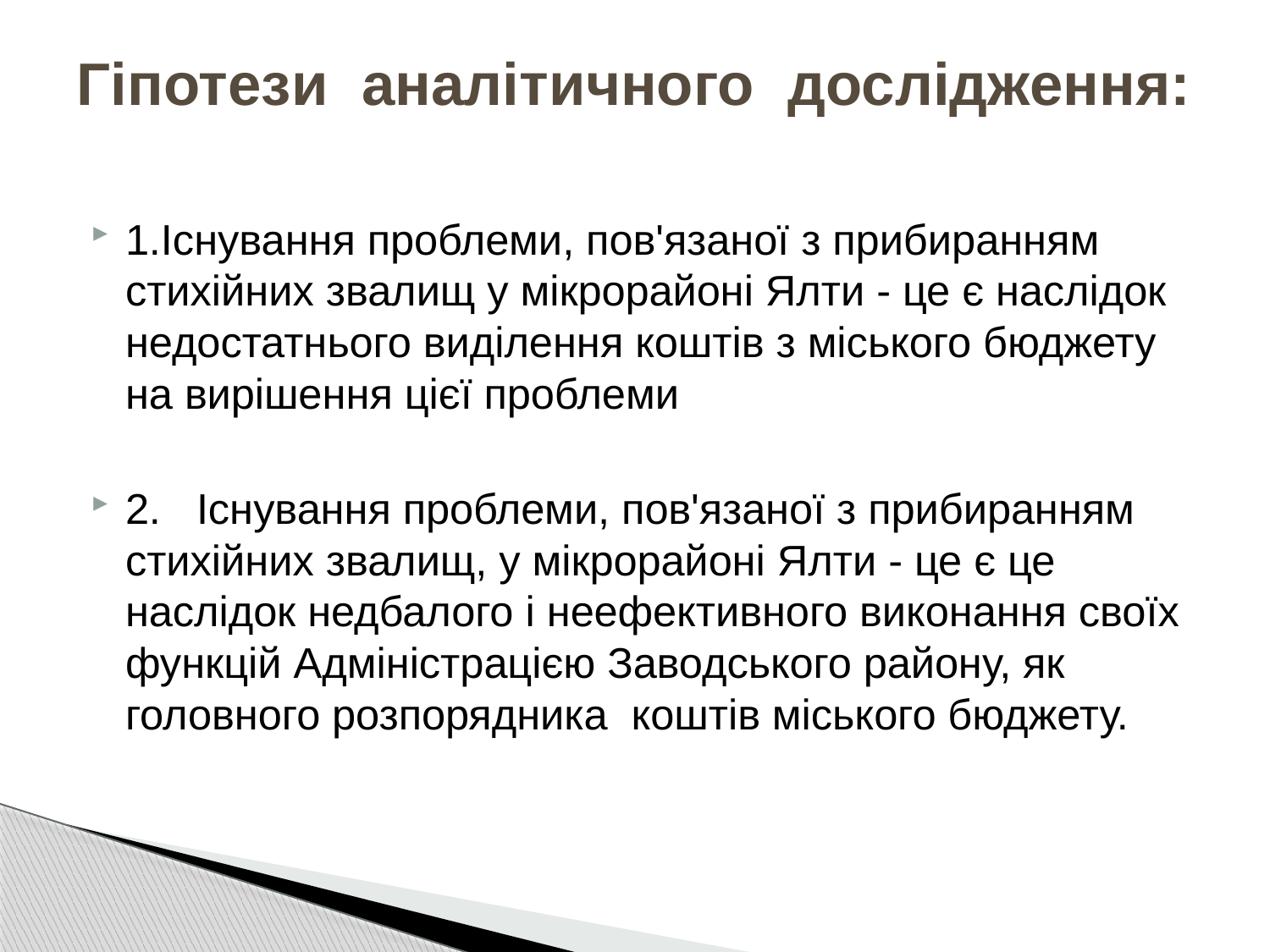

# Гіпотези  аналітичного  дослідження:
1.Існування проблеми, пов'язаної з прибиранням стихійних звалищ у мікрорайоні Ялти - це є наслідок  недостатнього виділення коштів з міського бюджету на вирішення цієї проблеми

2.   Існування проблеми, пов'язаної з прибиранням стихійних звалищ, у мікрорайоні Ялти - це є це наслідок недбалого і неефективного виконання своїх функцій Адміністрацією Заводського району, як головного розпорядника  коштів міського бюджету.